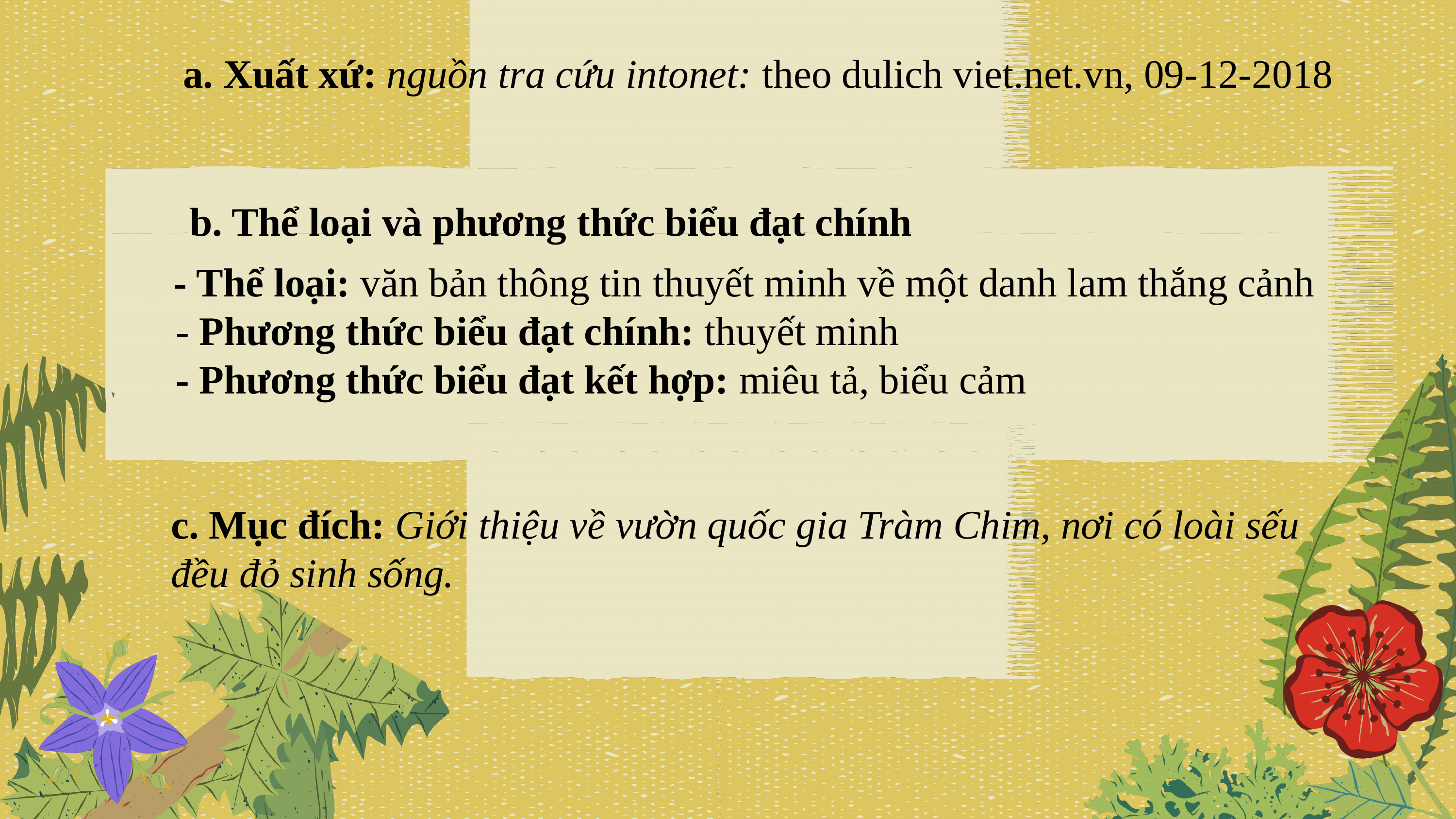

a. Xuất xứ: nguồn tra cứu intonet: theo dulich viet.net.vn, 09-12-2018

b. Thể loại và phương thức biểu đạt chính
- Thể loại: văn bản thông tin thuyết minh về một danh lam thắng cảnh
- Phương thức biểu đạt chính: thuyết minh
- Phương thức biểu đạt kết hợp: miêu tả, biểu cảm

c. Mục đích: Giới thiệu về vườn quốc gia Tràm Chim, nơi có loài sếu đều đỏ sinh sống.